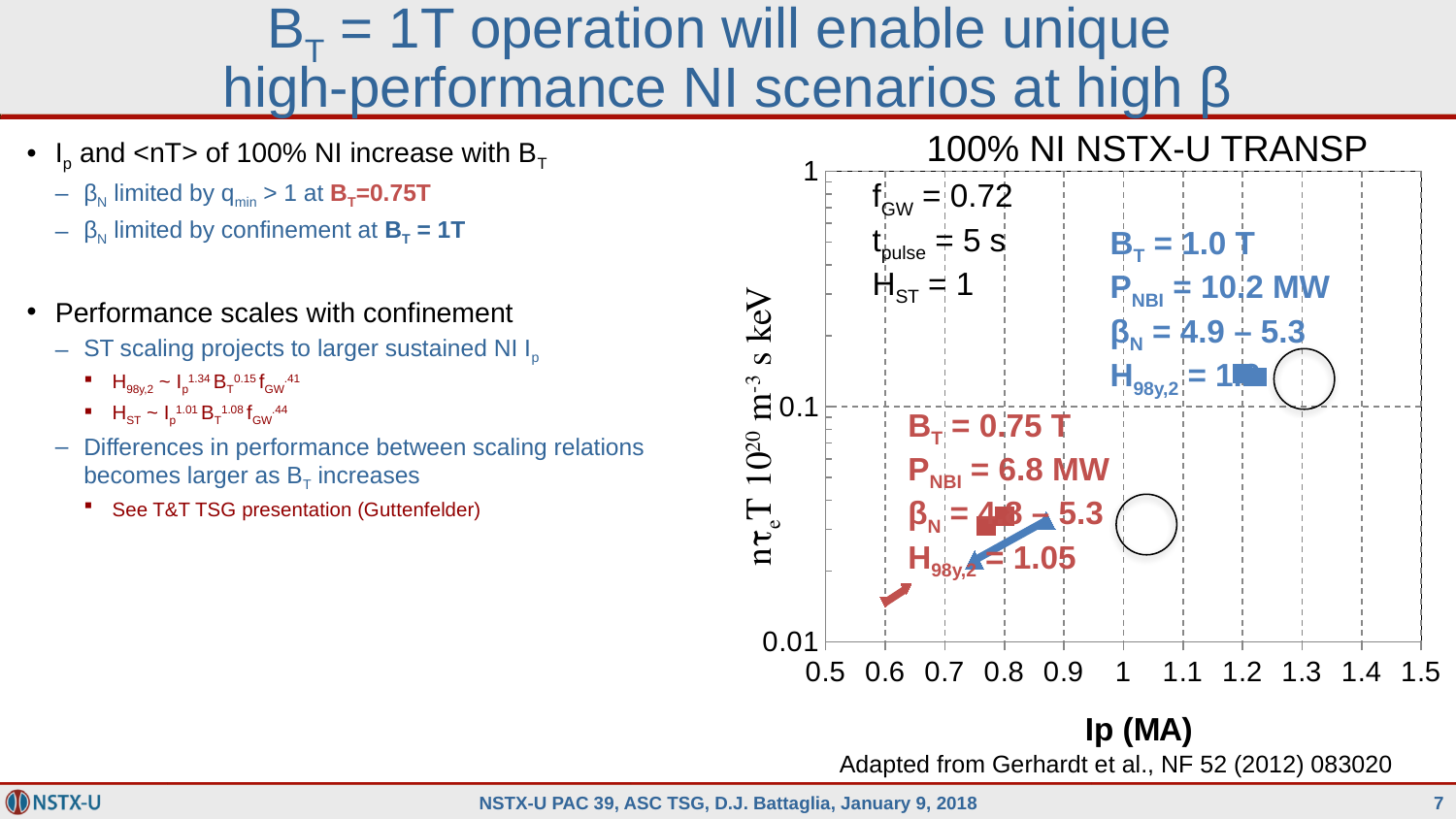

# BT = 1T operation will enable unique high-performance NI scenarios at high β
100% NI NSTX-U TRANSP
Ip and <nT> of 100% NI increase with BT
βN limited by qmin > 1 at BT=0.75T
βN limited by confinement at BT = 1T

Performance scales with confinement
ST scaling projects to larger sustained NI Ip
H98y,2 ~ Ip1.34 BT0.15 fGW.41
HST ~ Ip1.01 BT1.08 fGW.44
Differences in performance between scaling relations becomes larger as BT increases
See T&T TSG presentation (Guttenfelder)

### Chart

| Category |  |  |  |  |
|---|---|---|---|---|
fGW = 0.72
tpulse = 5 s
HST = 1
BT = 1.0 T
PNBI = 10.2 MW
βN = 4.9 – 5.3
H98y,2 = 1.2
nτeT 1020 m-3 s keV

BT = 0.75 T
PNBI = 6.8 MW
βN = 4.8 – 5.3
H98y,2 = 1.05

Adapted from Gerhardt et al., NF 52 (2012) 083020